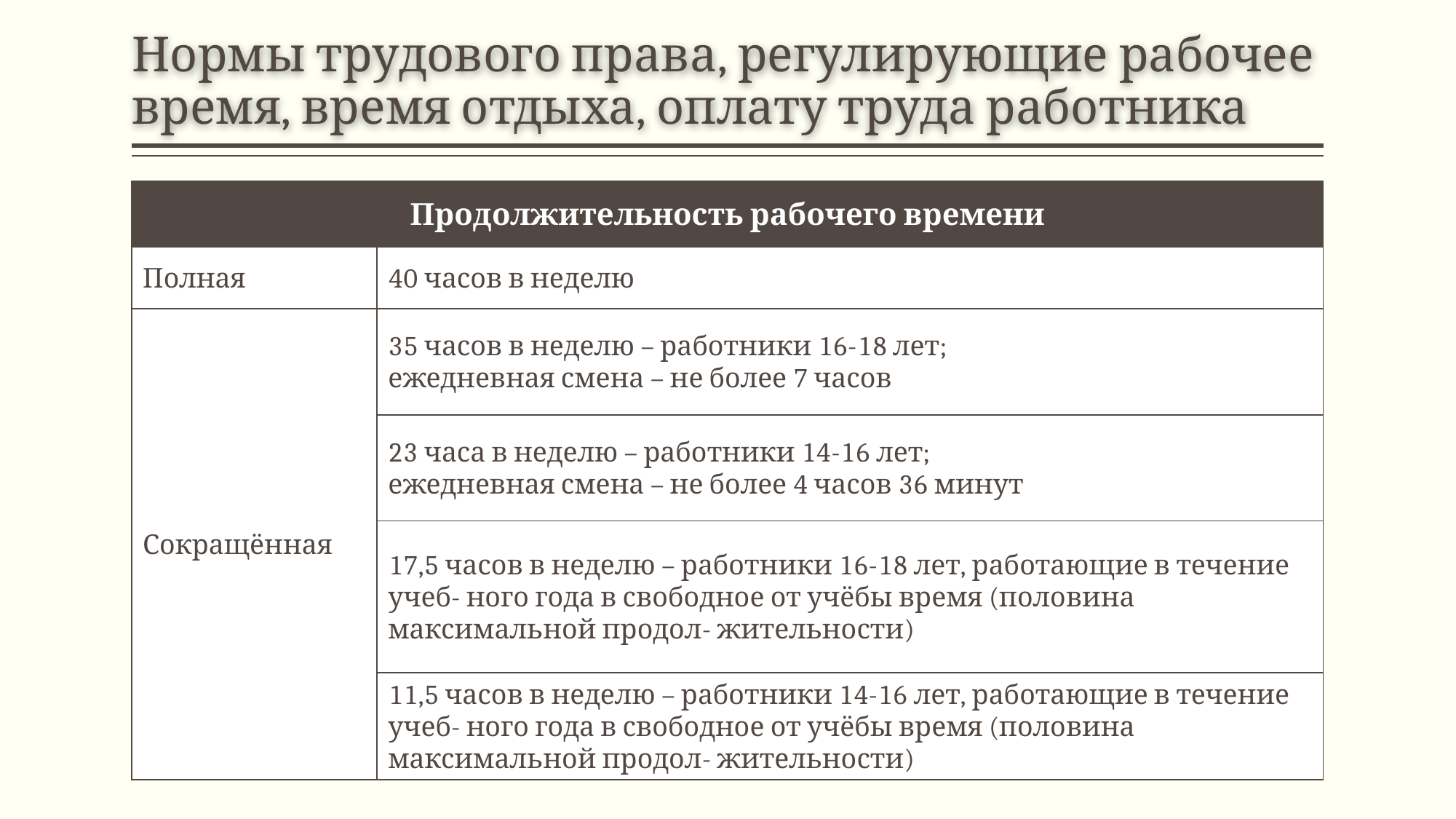

# Нормы трудового права, регулирующие рабочее время, время отдыха, оплату труда работника
| Продолжительность рабочего времени |  |
| --- | --- |
| Полная | 40 часов в неделю |
| Сокращённая | 35 часов в неделю – работники 16-18 лет; ежедневная смена – не более 7 часов |
|  | 23 часа в неделю – работники 14-16 лет; ежедневная смена – не более 4 часов 36 минут |
|  | 17,5 часов в неделю – работники 16-18 лет, работающие в течение учеб- ного года в свободное от учёбы время (половина максимальной продол- жительности) |
|  | 11,5 часов в неделю – работники 14-16 лет, работающие в течение учеб- ного года в свободное от учёбы время (половина максимальной продол- жительности) |